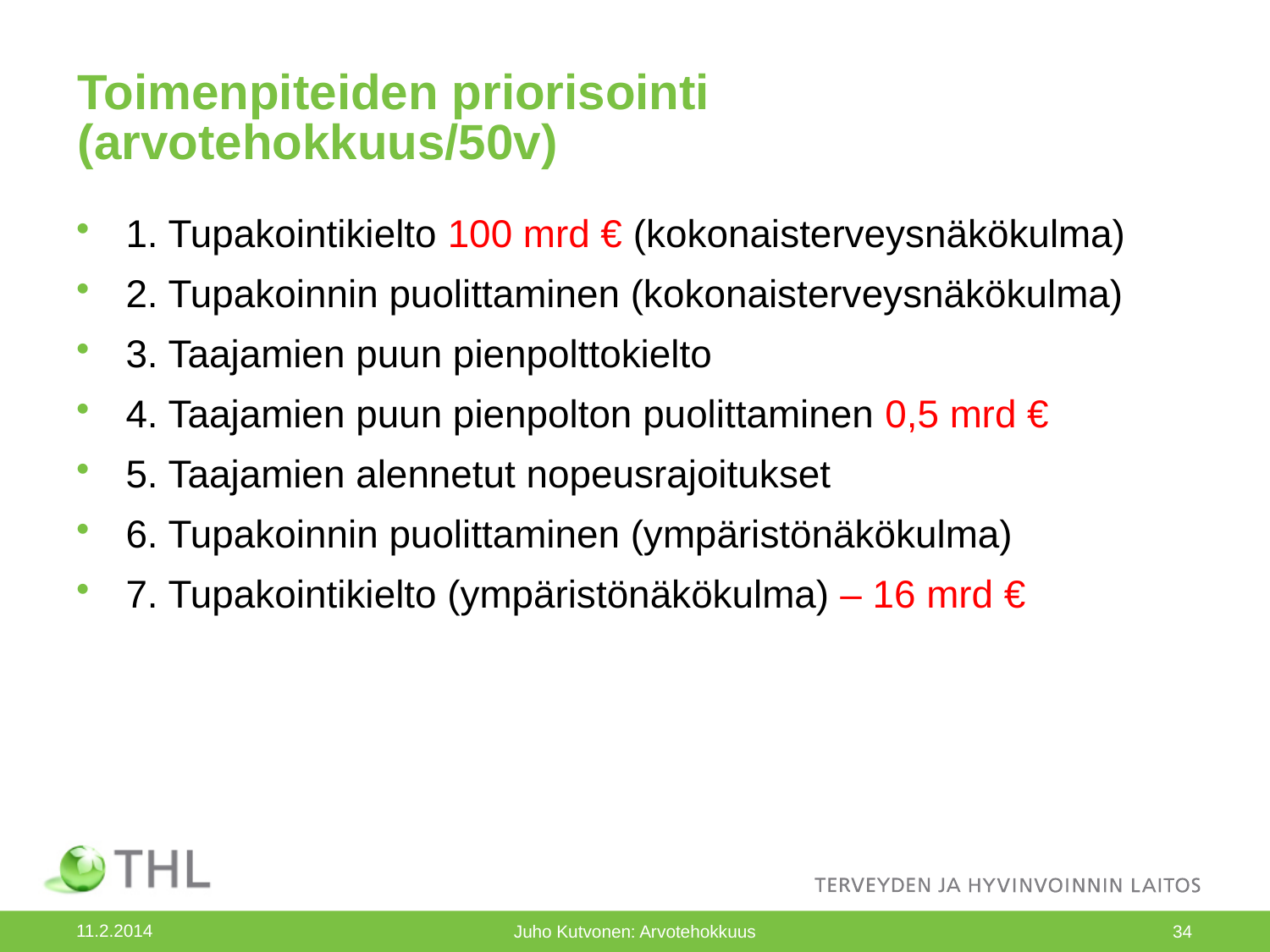

# Toimenpiteiden priorisointi (arvotehokkuus/50v)
1. Tupakointikielto 100 mrd € (kokonaisterveysnäkökulma)
2. Tupakoinnin puolittaminen (kokonaisterveysnäkökulma)
3. Taajamien puun pienpolttokielto
4. Taajamien puun pienpolton puolittaminen 0,5 mrd €
5. Taajamien alennetut nopeusrajoitukset
6. Tupakoinnin puolittaminen (ympäristönäkökulma)
7. Tupakointikielto (ympäristönäkökulma) – 16 mrd €
11.2.2014
Juho Kutvonen: Arvotehokkuus
34